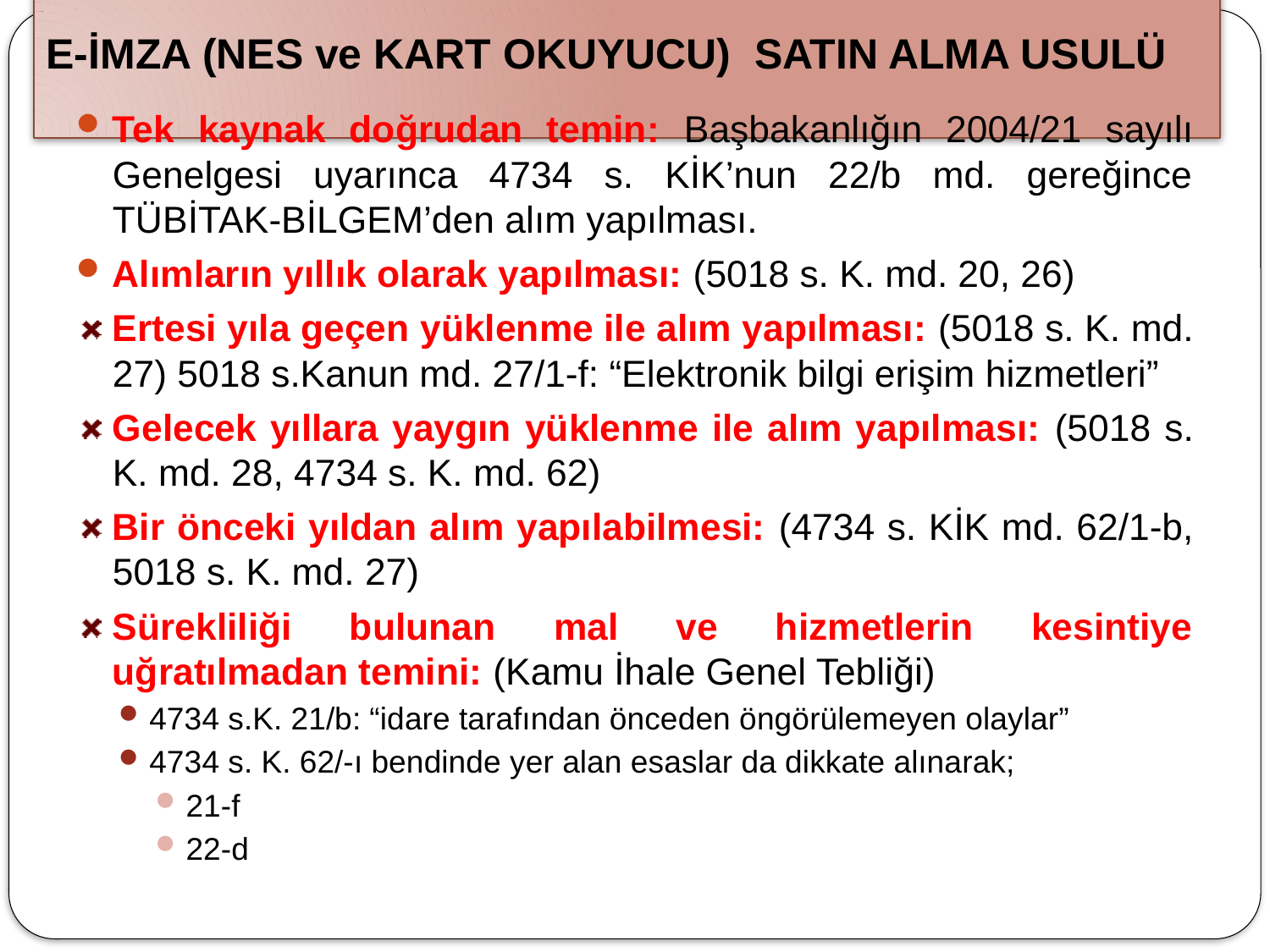

# E-İMZA (NES ve KART OKUYUCU)  SATIN ALMA USULÜ
Tek kaynak doğrudan temin: Başbakanlığın 2004/21 sayılı Genelgesi uyarınca 4734 s. KİK’nun 22/b md. gereğince TÜBİTAK-BİLGEM’den alım yapılması.
Alımların yıllık olarak yapılması: (5018 s. K. md. 20, 26)
Ertesi yıla geçen yüklenme ile alım yapılması: (5018 s. K. md. 27) 5018 s.Kanun md. 27/1-f: “Elektronik bilgi erişim hizmetleri”
Gelecek yıllara yaygın yüklenme ile alım yapılması: (5018 s. K. md. 28, 4734 s. K. md. 62)
Bir önceki yıldan alım yapılabilmesi: (4734 s. KİK md. 62/1-b, 5018 s. K. md. 27)
Sürekliliği bulunan mal ve hizmetlerin kesintiye uğratılmadan temini: (Kamu İhale Genel Tebliği)
4734 s.K. 21/b: “idare tarafından önceden öngörülemeyen olaylar”
4734 s. K. 62/-ı bendinde yer alan esaslar da dikkate alınarak;
21-f
22-d